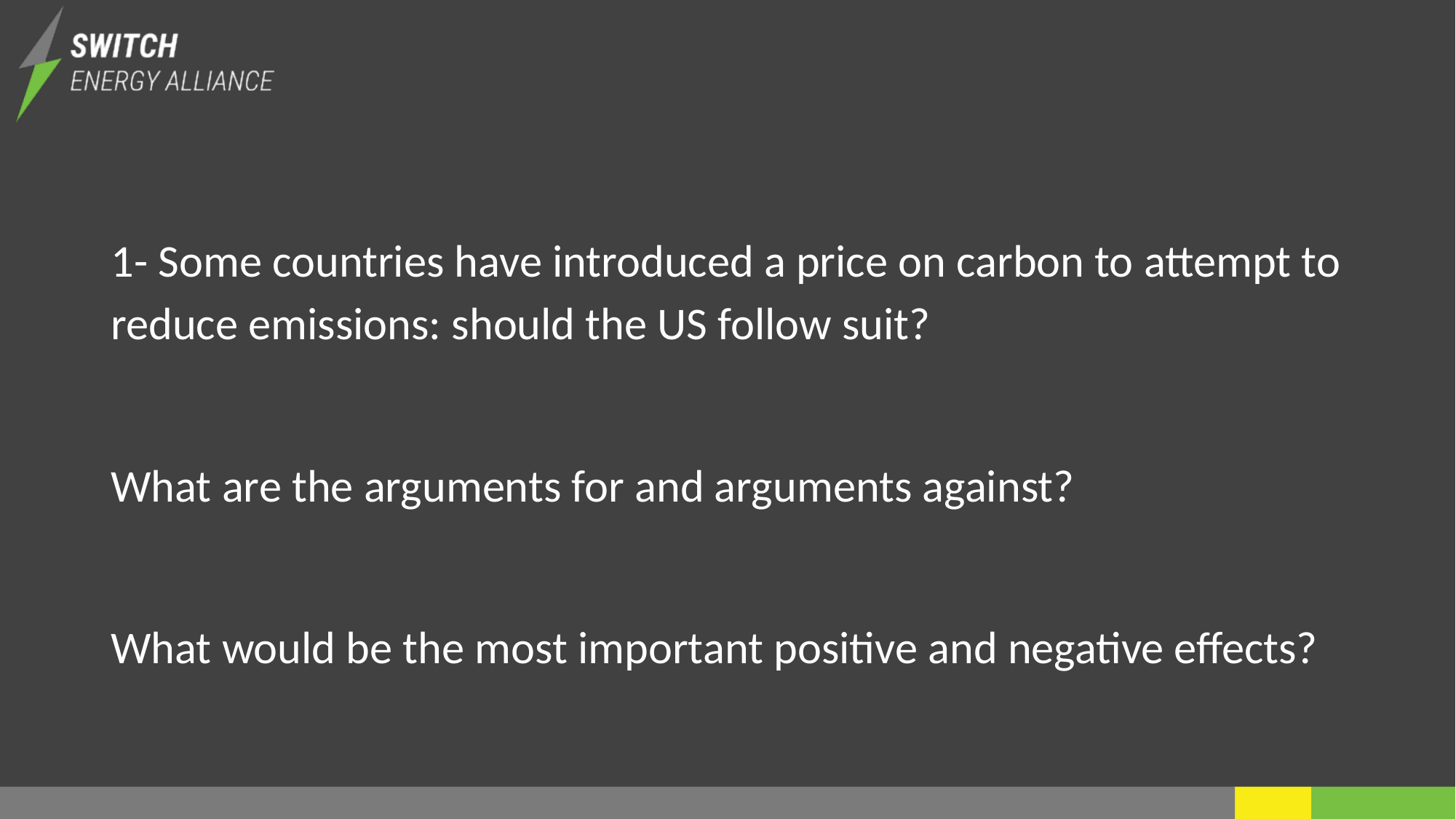

1- Some countries have introduced a price on carbon to attempt to reduce emissions: should the US follow suit?

What are the arguments for and arguments against?

What would be the most important positive and negative effects?